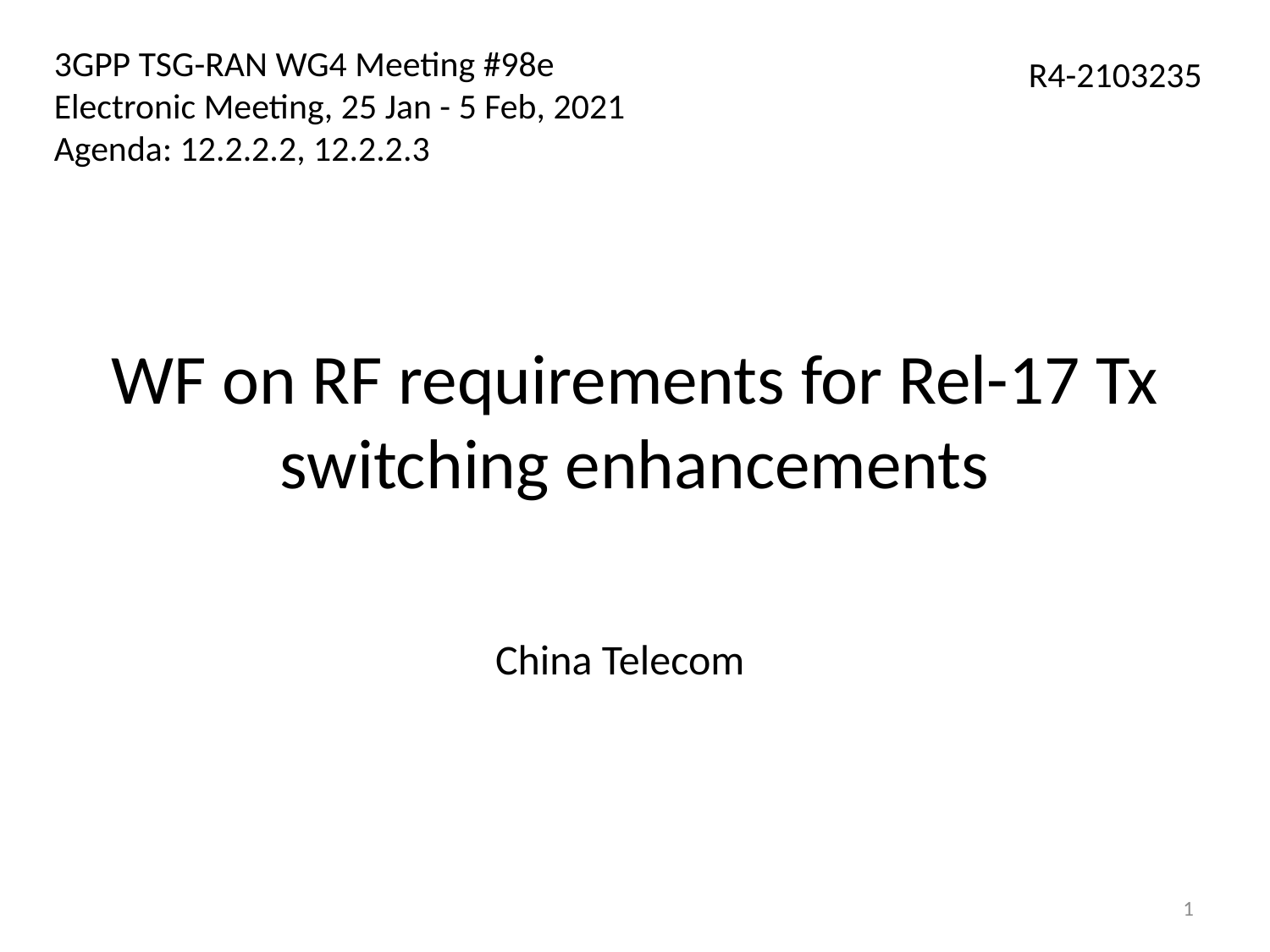

3GPP TSG-RAN WG4 Meeting #98e
Electronic Meeting, 25 Jan - 5 Feb, 2021
Agenda: 12.2.2.2, 12.2.2.3
R4-2103235
# WF on RF requirements for Rel-17 Tx switching enhancements
China Telecom
1